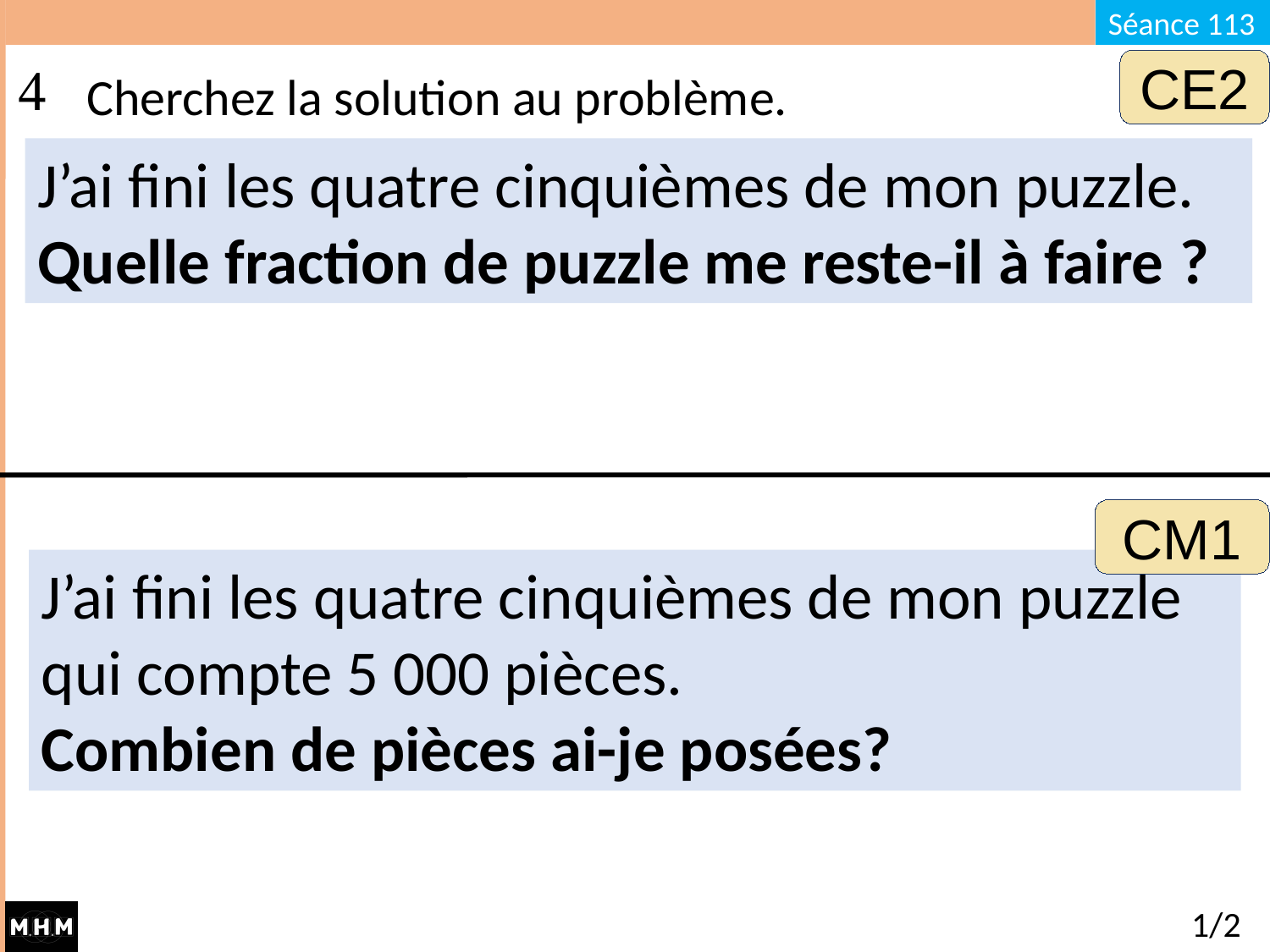

# Cherchez la solution au problème.
CE2
J’ai fini les quatre cinquièmes de mon puzzle. Quelle fraction de puzzle me reste-il à faire ?

CM1
J’ai fini les quatre cinquièmes de mon puzzle qui compte 5 000 pièces.
Combien de pièces ai-je posées?
1/2